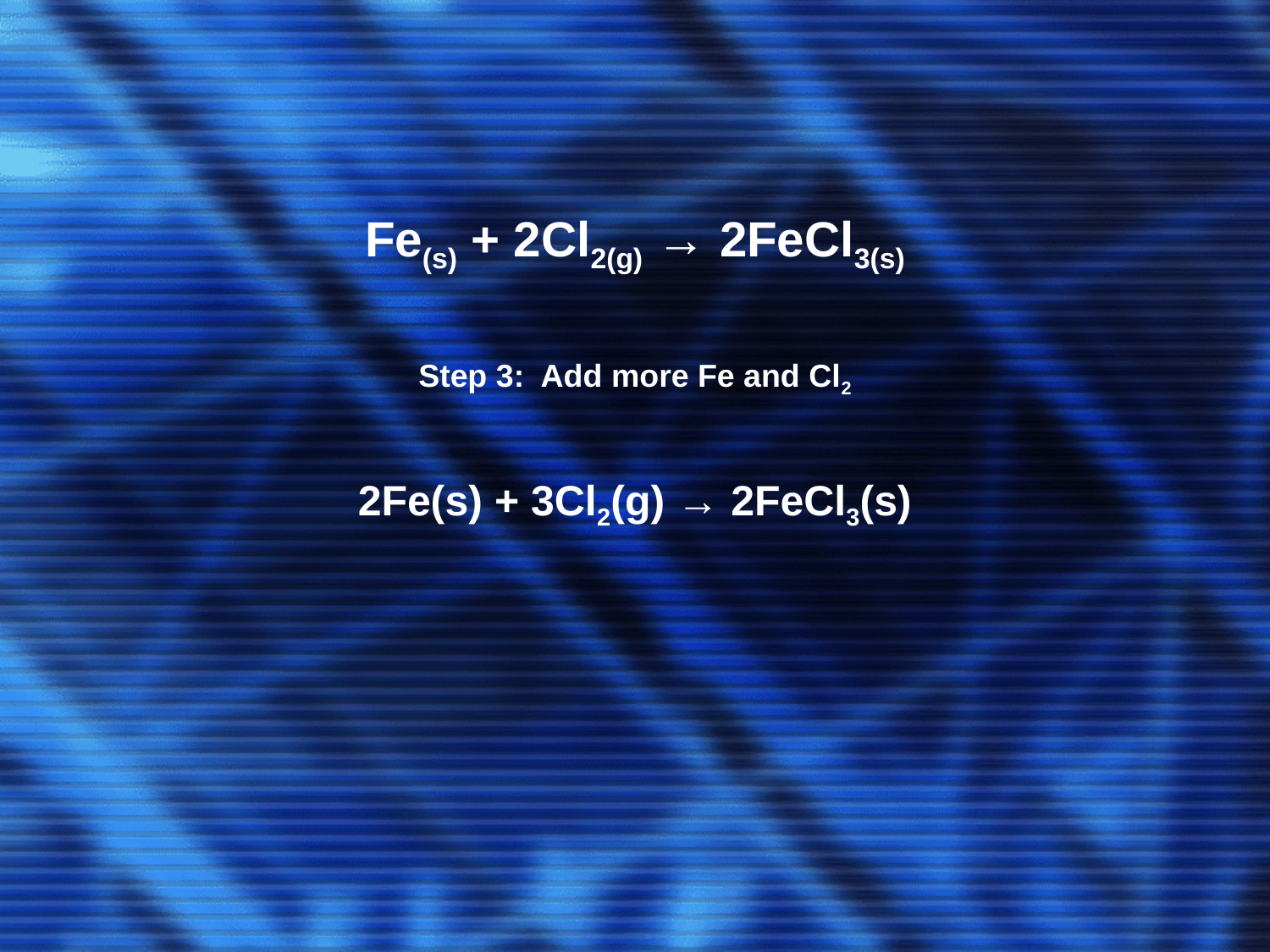

Fe(s) + 2Cl2(g) → 2FeCl3(s)

Step 3:  Add more Fe and Cl2

2Fe(s) + 3Cl2(g) → 2FeCl3(s)